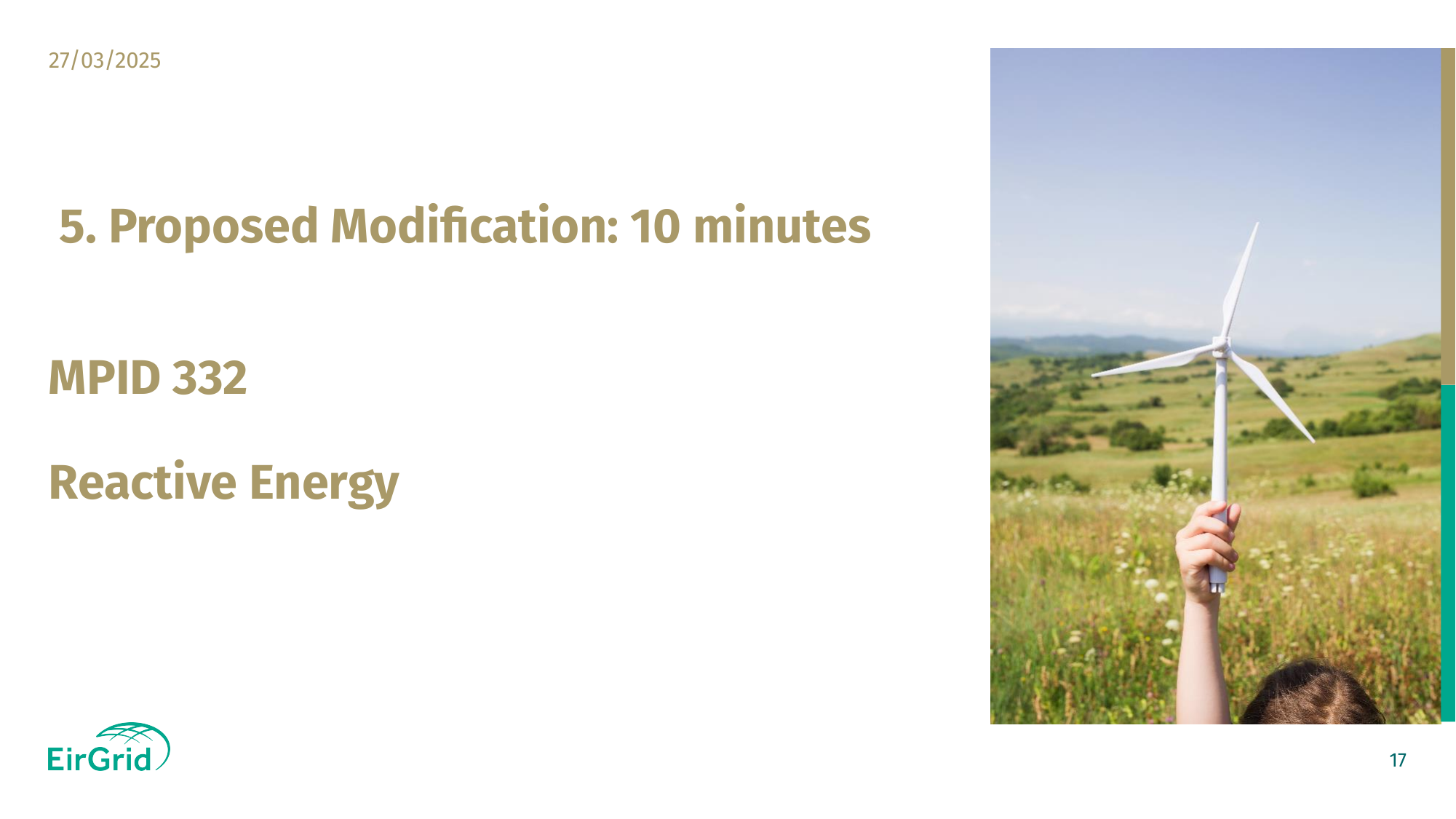

27/03/2025
5. Proposed Modification: 10 minutes
# MPID 332 Reactive Energy
17